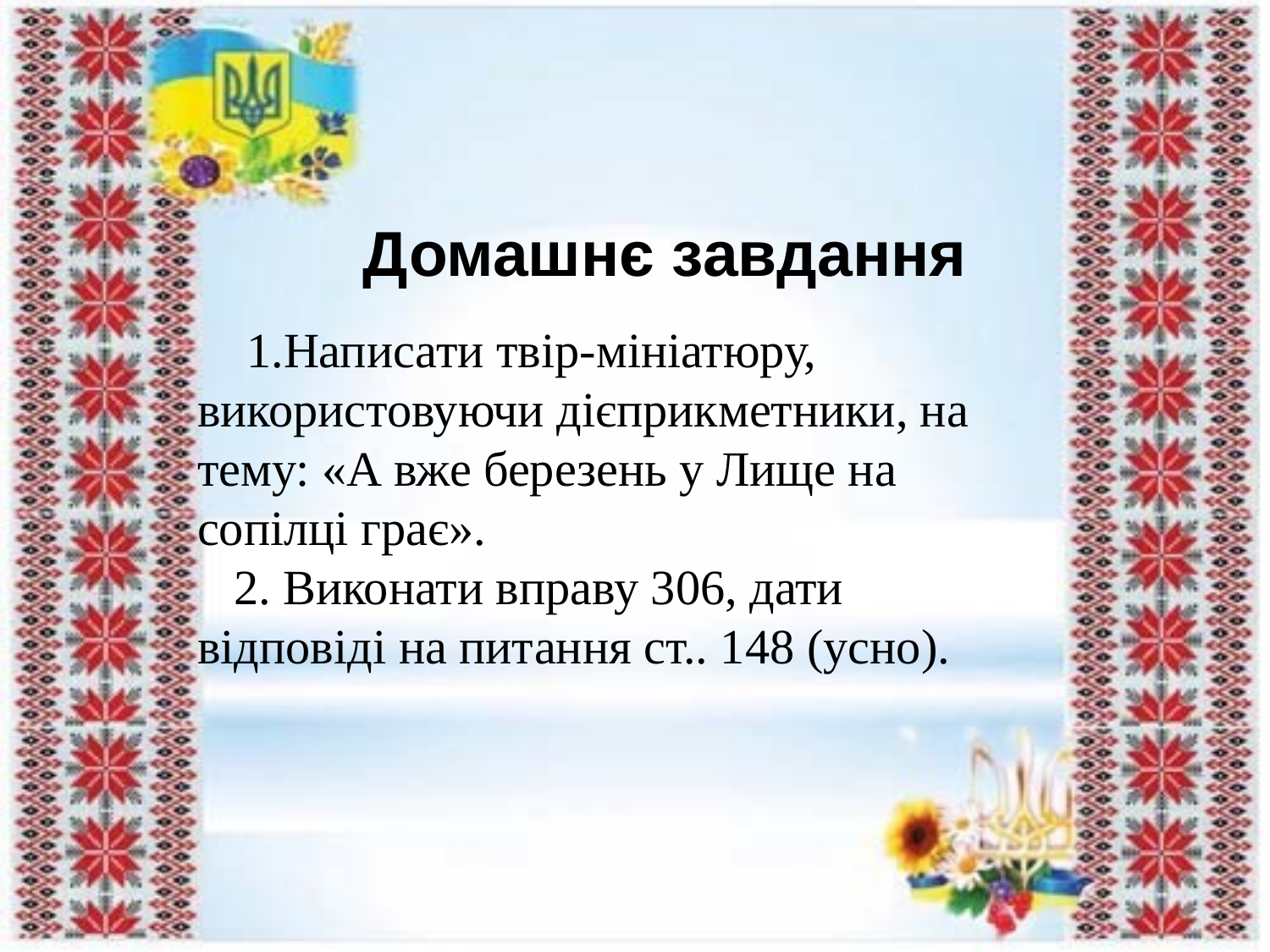

1.Написати твір-мініатюру, використовуючи дієприкметники, на тему: «А вже березень у Лище на сопілці грає».
   2. Виконати вправу 306, дати відповіді на питання ст.. 148 (усно).
Домашнє завдання